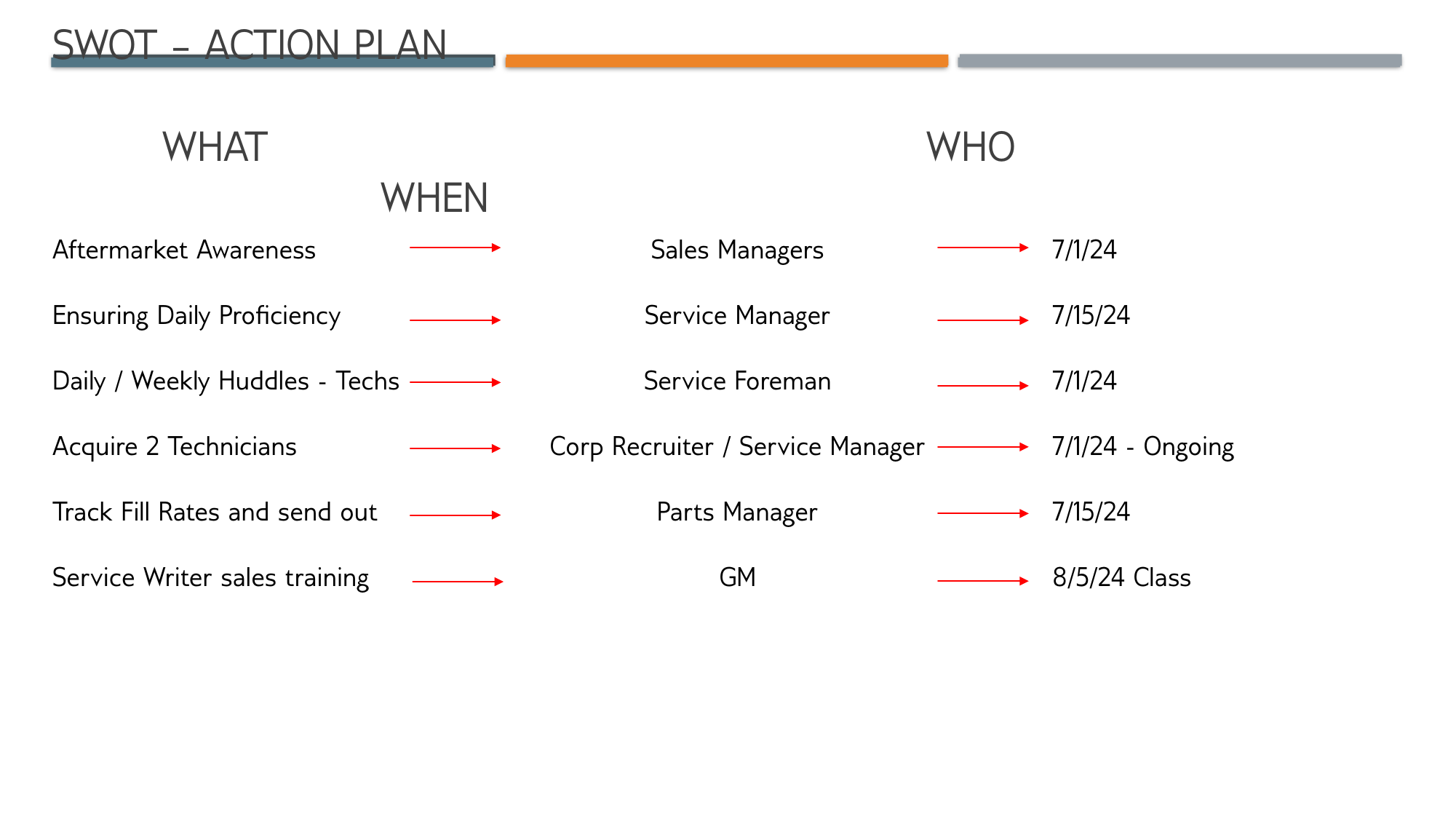

# Swot – action plan What							who							when
Aftermarket Awareness

Ensuring Daily Proficiency

Daily / Weekly Huddles - Techs

Acquire 2 Technicians

Track Fill Rates and send out

Service Writer sales training
Sales Managers

Service Manager

Service Foreman

Corp Recruiter / Service Manager

Parts Manager

GM
7/1/24

7/15/24

7/1/24

7/1/24 - Ongoing

7/15/24

8/5/24 Class